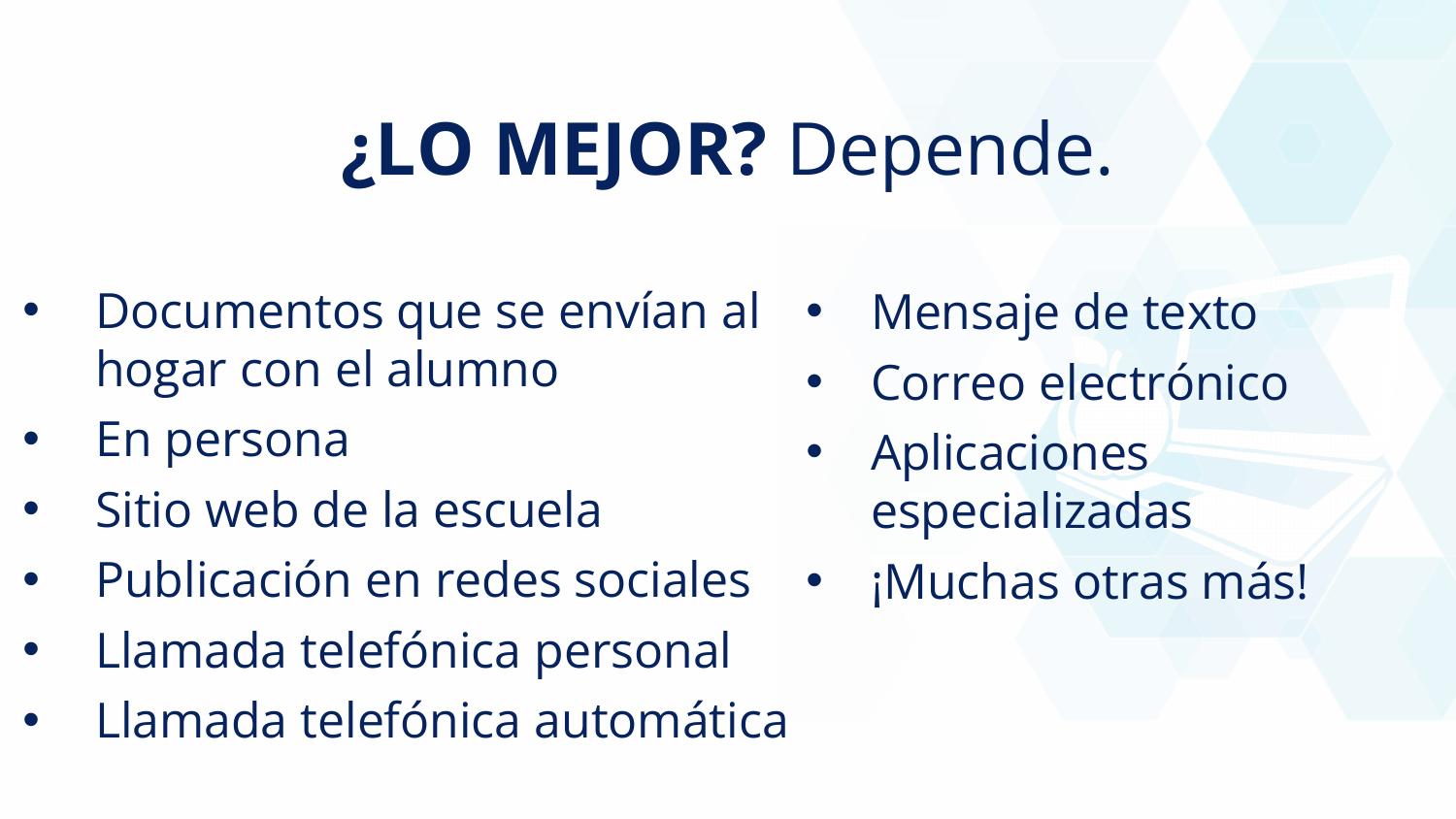

¿LO MEJOR? Depende.
Documentos que se envían al hogar con el alumno
En persona
Sitio web de la escuela
Publicación en redes sociales
Llamada telefónica personal
Llamada telefónica automática

Mensaje de texto
Correo electrónico
Aplicaciones especializadas
¡Muchas otras más!